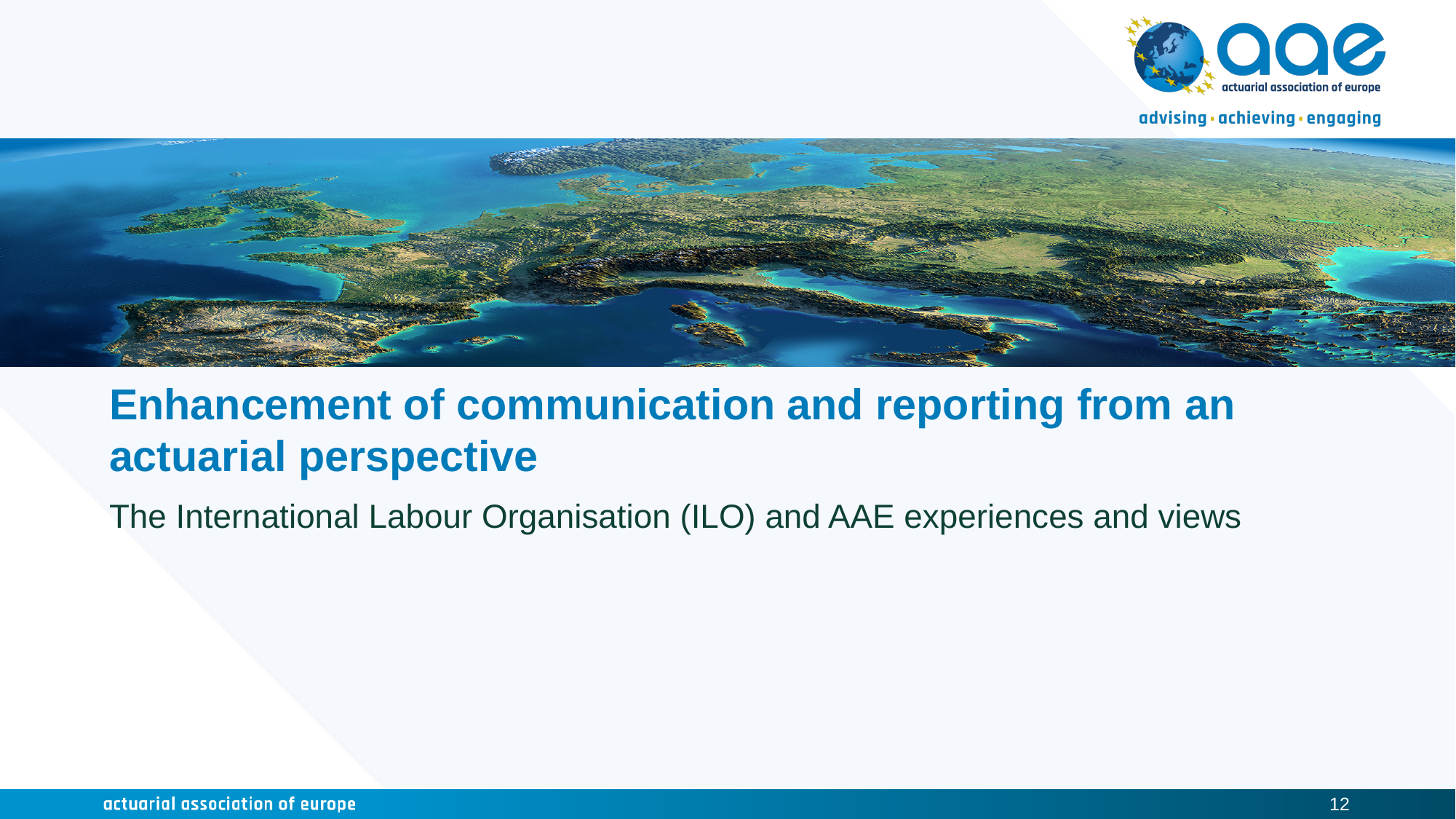

# Enhancement of communication and reporting from an actuarial perspective
The International Labour Organisation (ILO) and AAE experiences and views

12